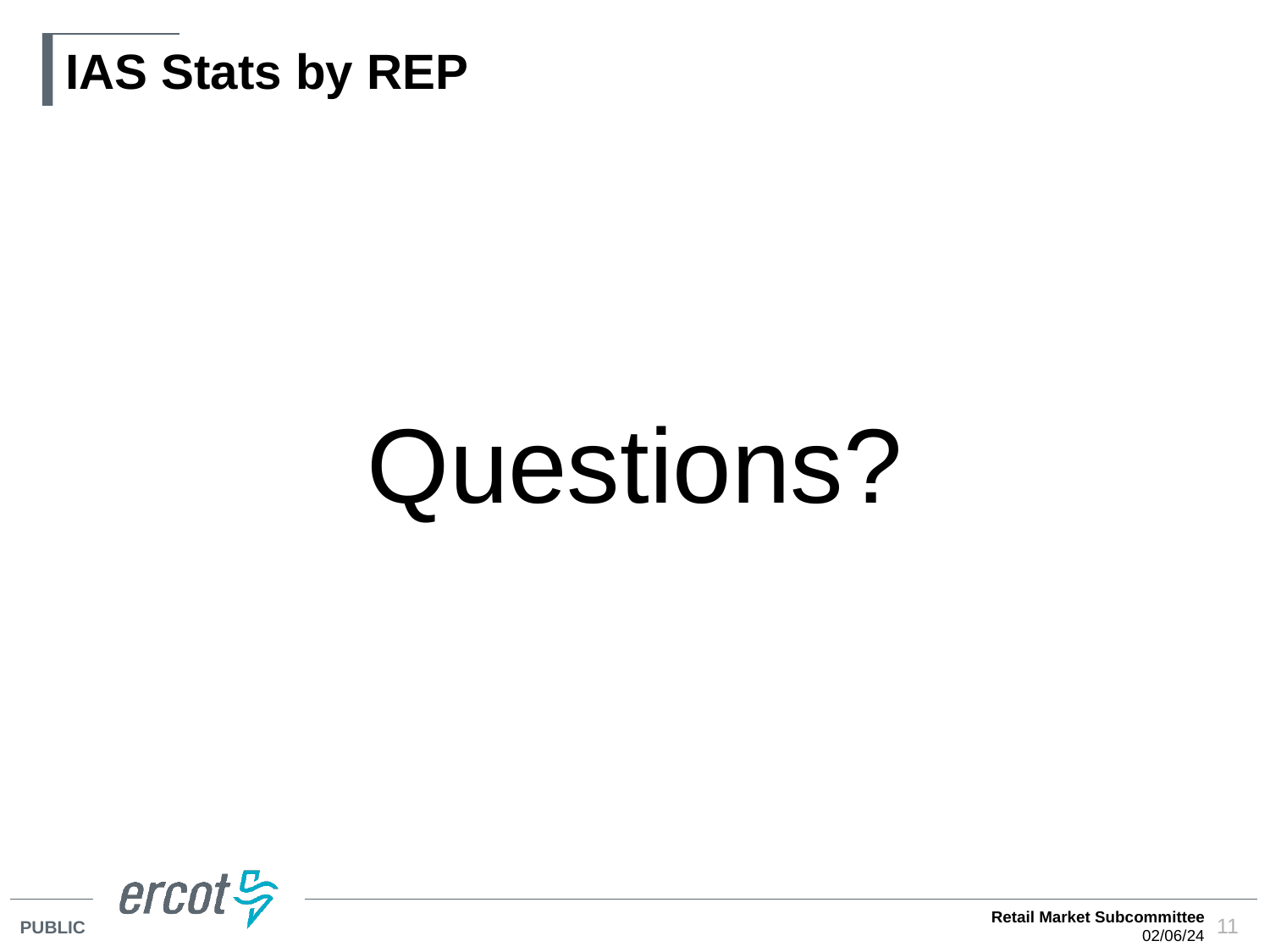

# IAS Stats by REP

Questions?

Retail Market Subcommittee
02/06/24
11